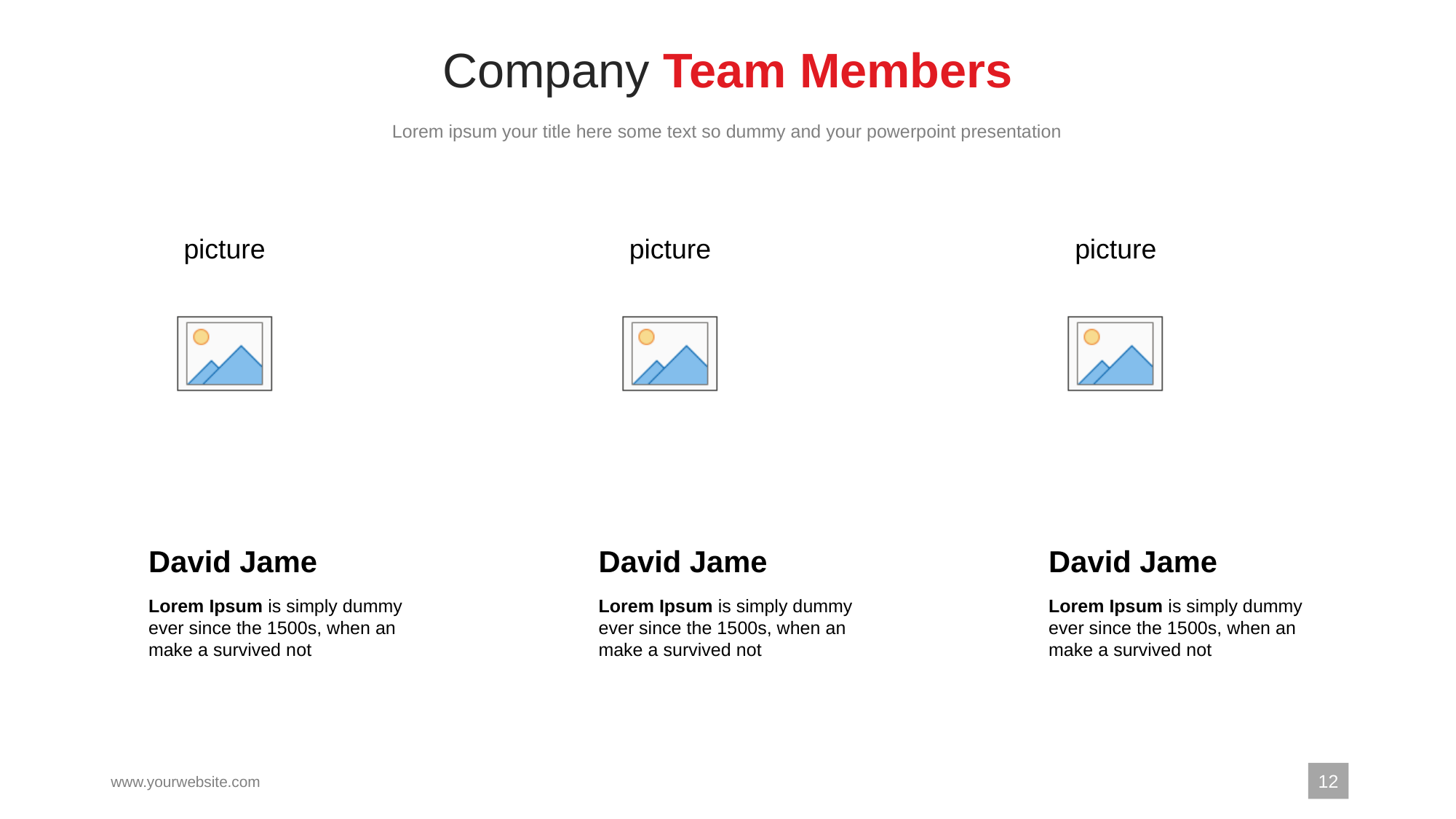

Company Team Members
Lorem ipsum your title here some text so dummy and your powerpoint presentation

David Jame
Lorem Ipsum is simply dummy ever since the 1500s, when an make a survived not
David Jame
Lorem Ipsum is simply dummy ever since the 1500s, when an make a survived not
David Jame
Lorem Ipsum is simply dummy ever since the 1500s, when an make a survived not
12
www.yourwebsite.com